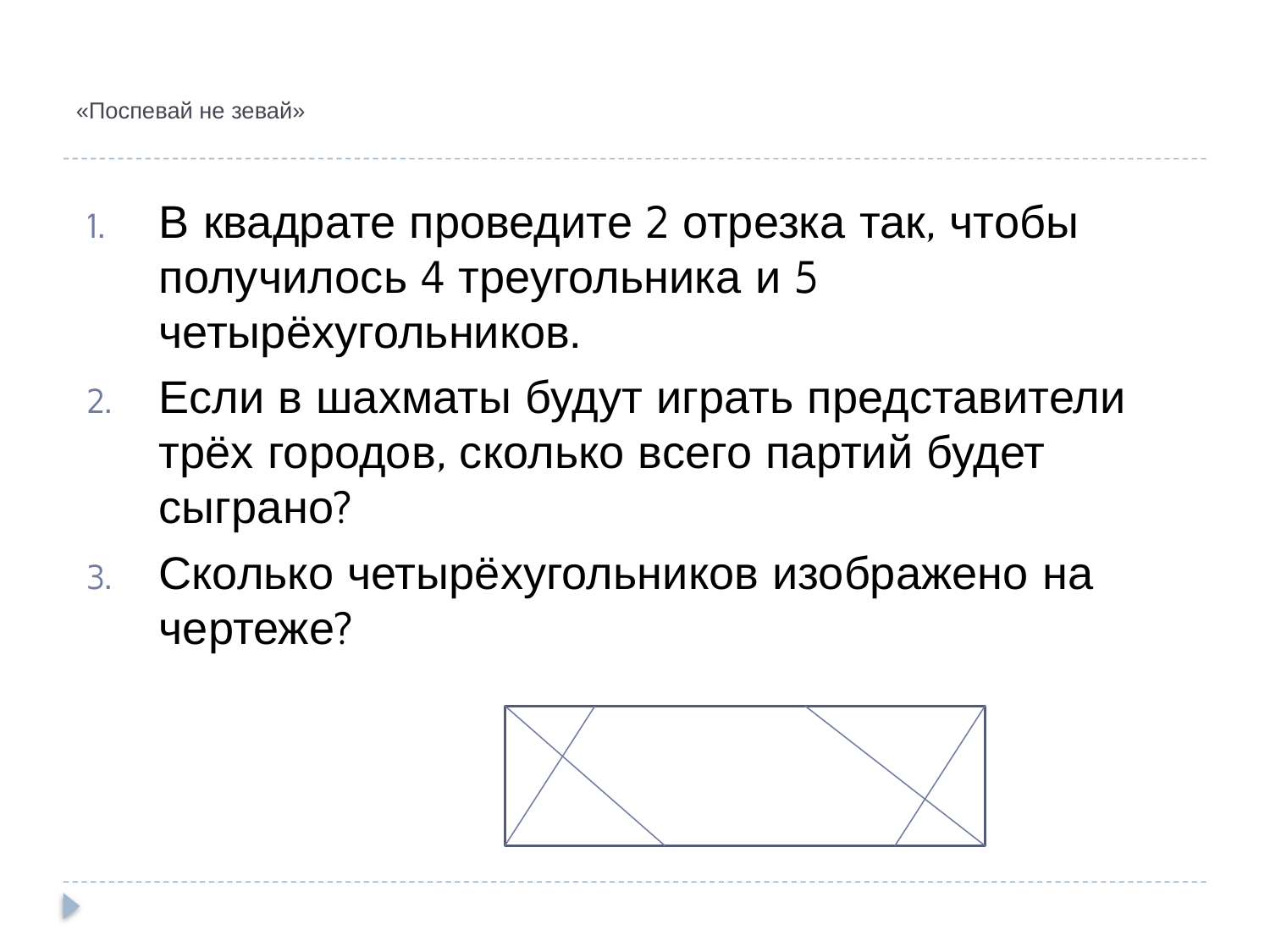

# «Поспевай не зевай»
В квадрате проведите 2 отрезка так, чтобы получилось 4 треугольника и 5 четырёхугольников.
Если в шахматы будут играть представители трёх городов, сколько всего партий будет сыграно?
Сколько четырёхугольников изображено на чертеже?